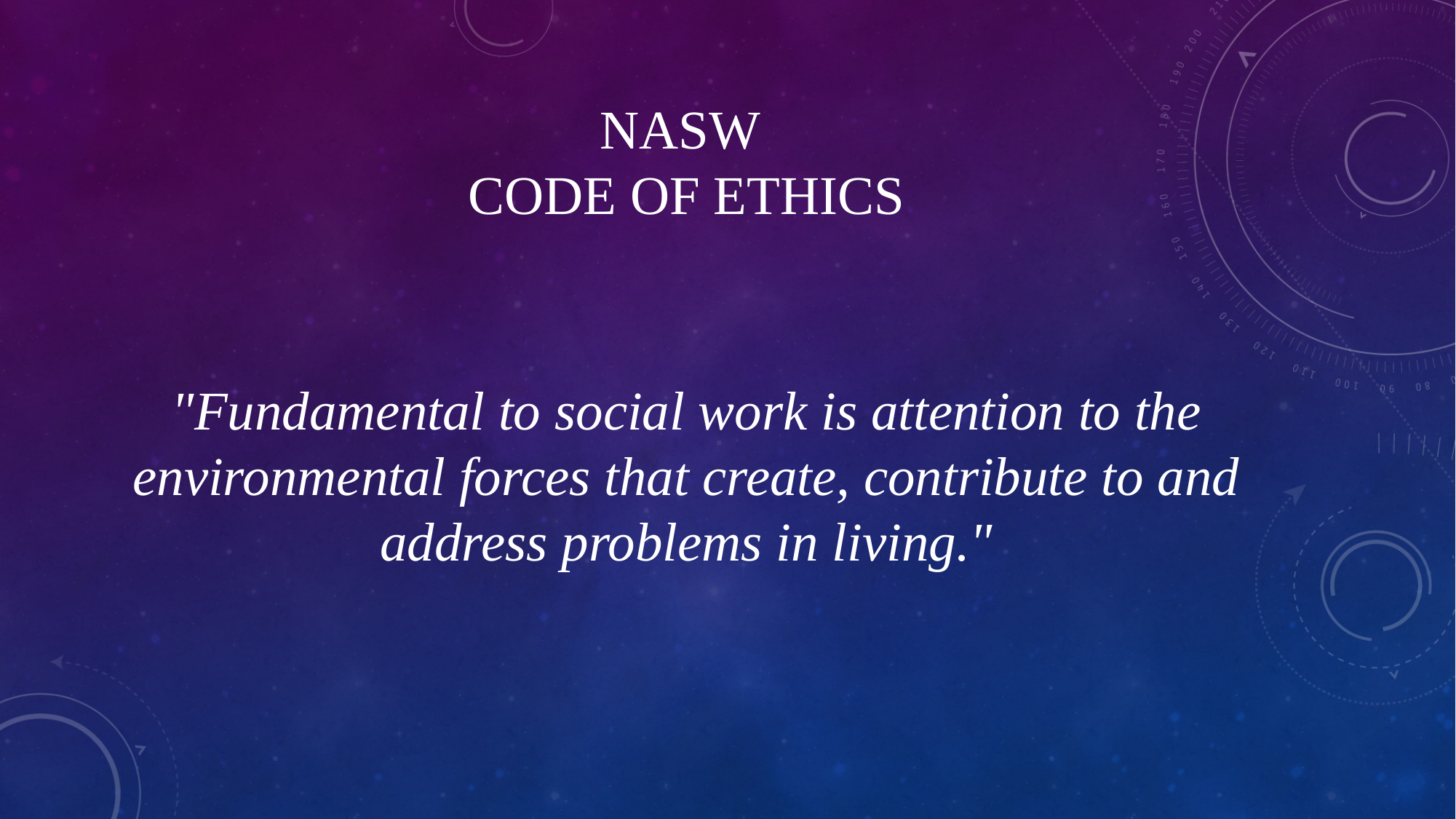

# NASW Code of ethics
"Fundamental to social work is attention to the environmental forces that create, contribute to and address problems in living."